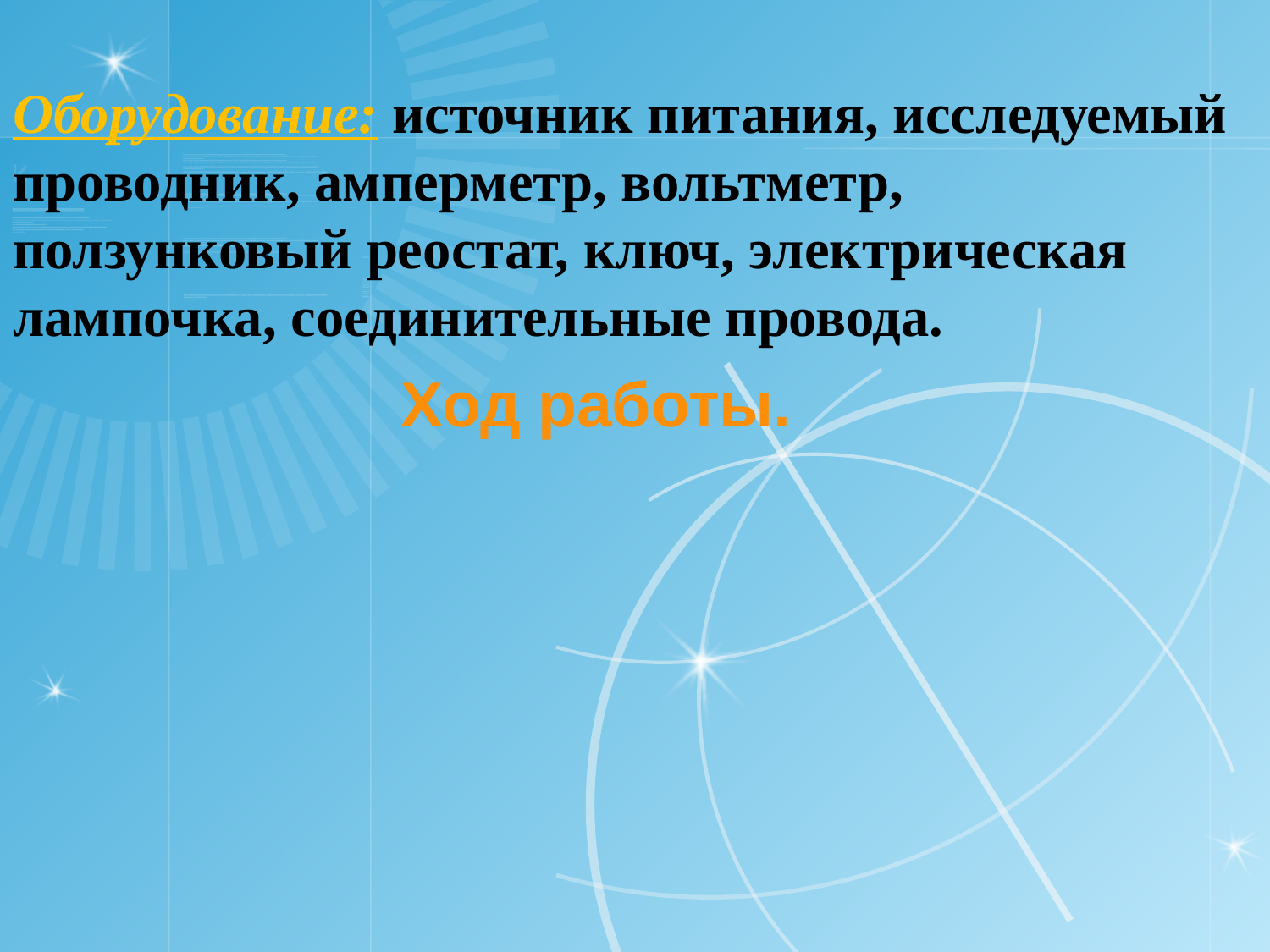

Оборудование: источник питания, исследуемый проводник, амперметр, вольтметр, ползунковый реостат, ключ, электрическая лампочка, соединительные провода.
Ход работы.